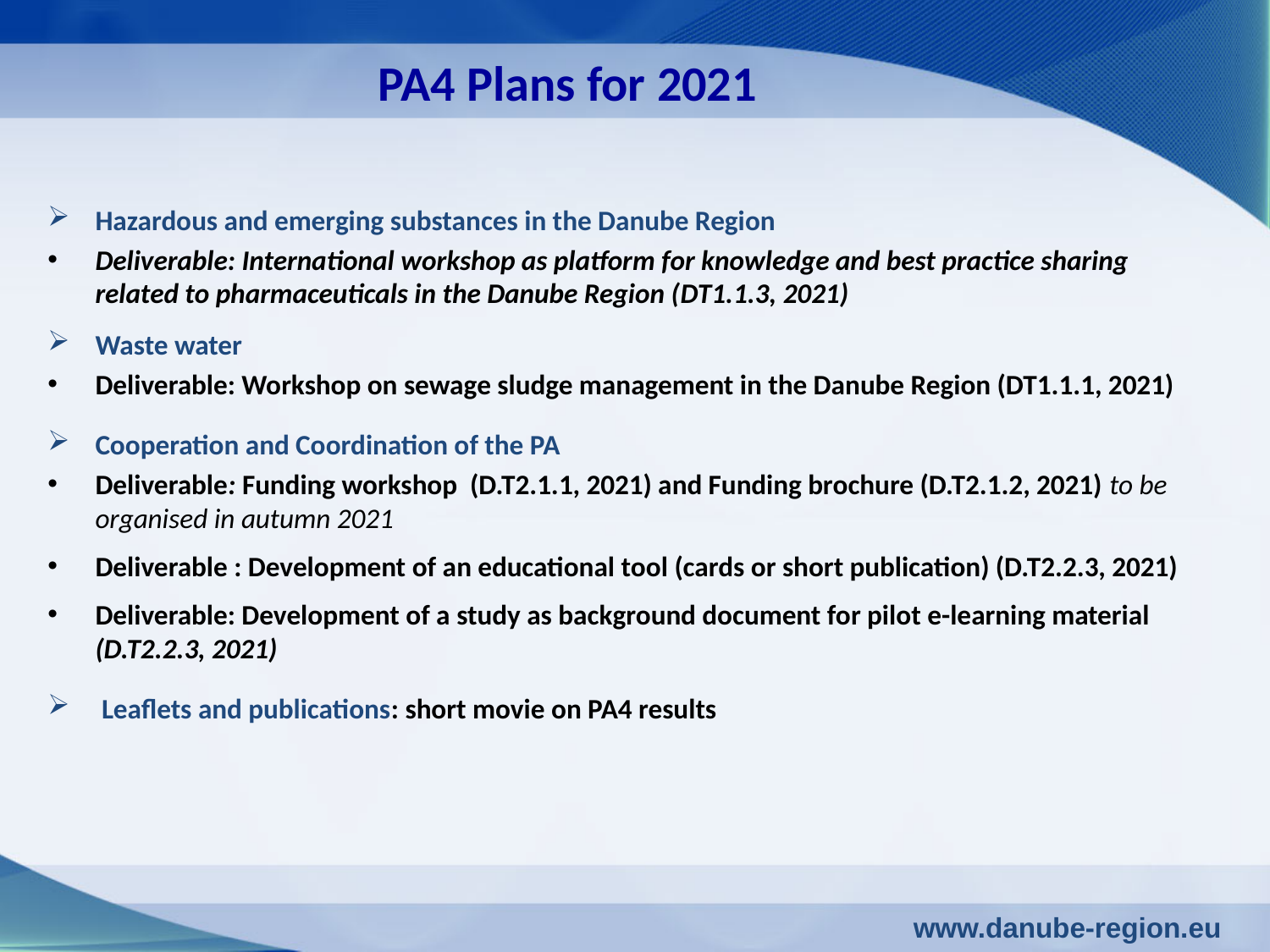

PA4 Plans for 2021

Hazardous and emerging substances in the Danube Region
Deliverable: International workshop as platform for knowledge and best practice sharing related to pharmaceuticals in the Danube Region (DT1.1.3, 2021)
Waste water
Deliverable: Workshop on sewage sludge management in the Danube Region (DT1.1.1, 2021)
Cooperation and Coordination of the PA
Deliverable: Funding workshop  (D.T2.1.1, 2021) and Funding brochure (D.T2.1.2, 2021) to be organised in autumn 2021
Deliverable : Development of an educational tool (cards or short publication) (D.T2.2.3, 2021)
Deliverable: Development of a study as background document for pilot e-learning material (D.T2.2.3, 2021)
 Leaflets and publications: short movie on PA4 results

www.danube-region.eu